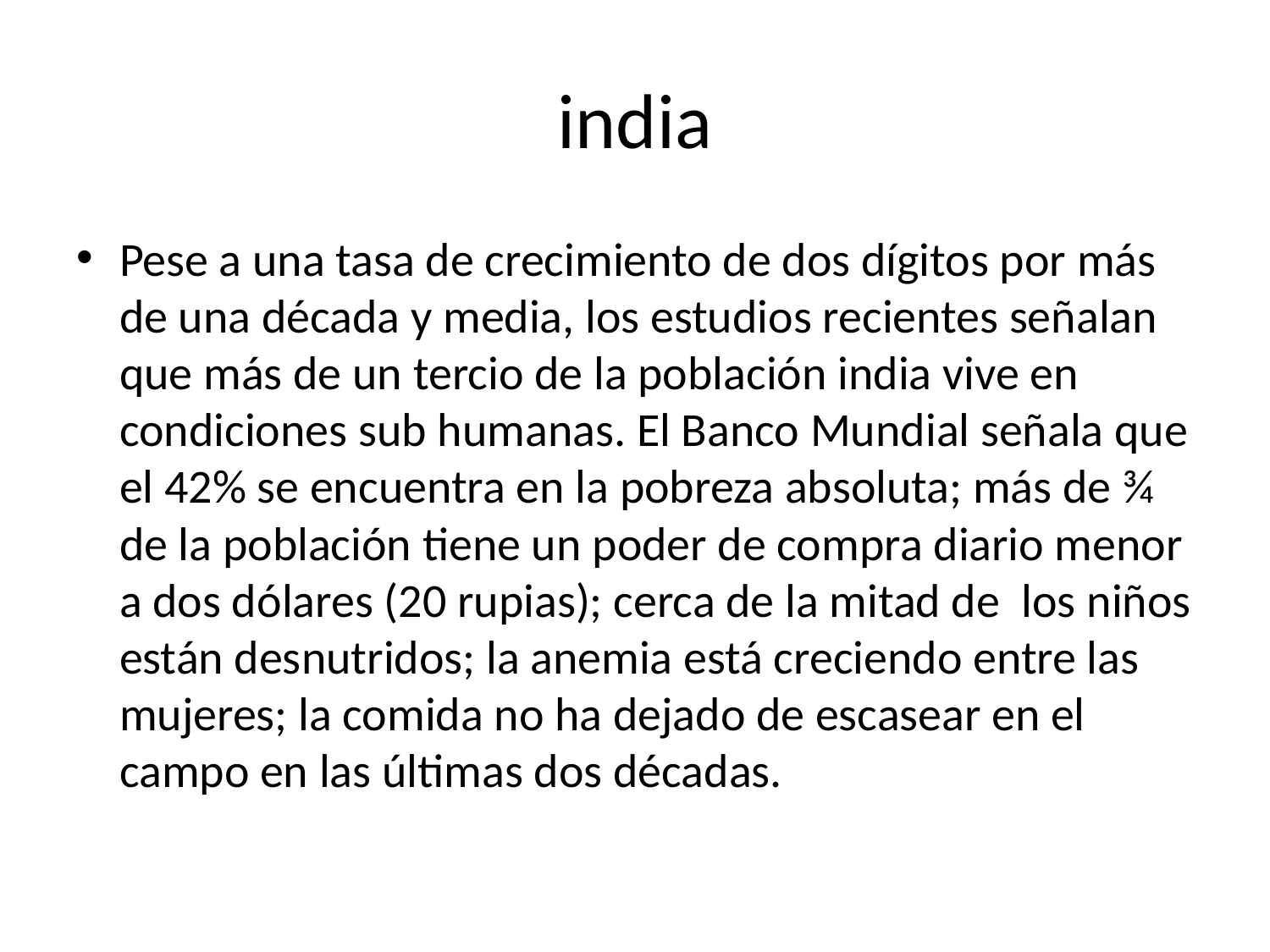

# india
Pese a una tasa de crecimiento de dos dígitos por más de una década y media, los estudios recientes señalan que más de un tercio de la población india vive en condiciones sub humanas. El Banco Mundial señala que el 42% se encuentra en la pobreza absoluta; más de ¾ de la población tiene un poder de compra diario menor a dos dólares (20 rupias); cerca de la mitad de  los niños están desnutridos; la anemia está creciendo entre las mujeres; la comida no ha dejado de escasear en el campo en las últimas dos décadas.